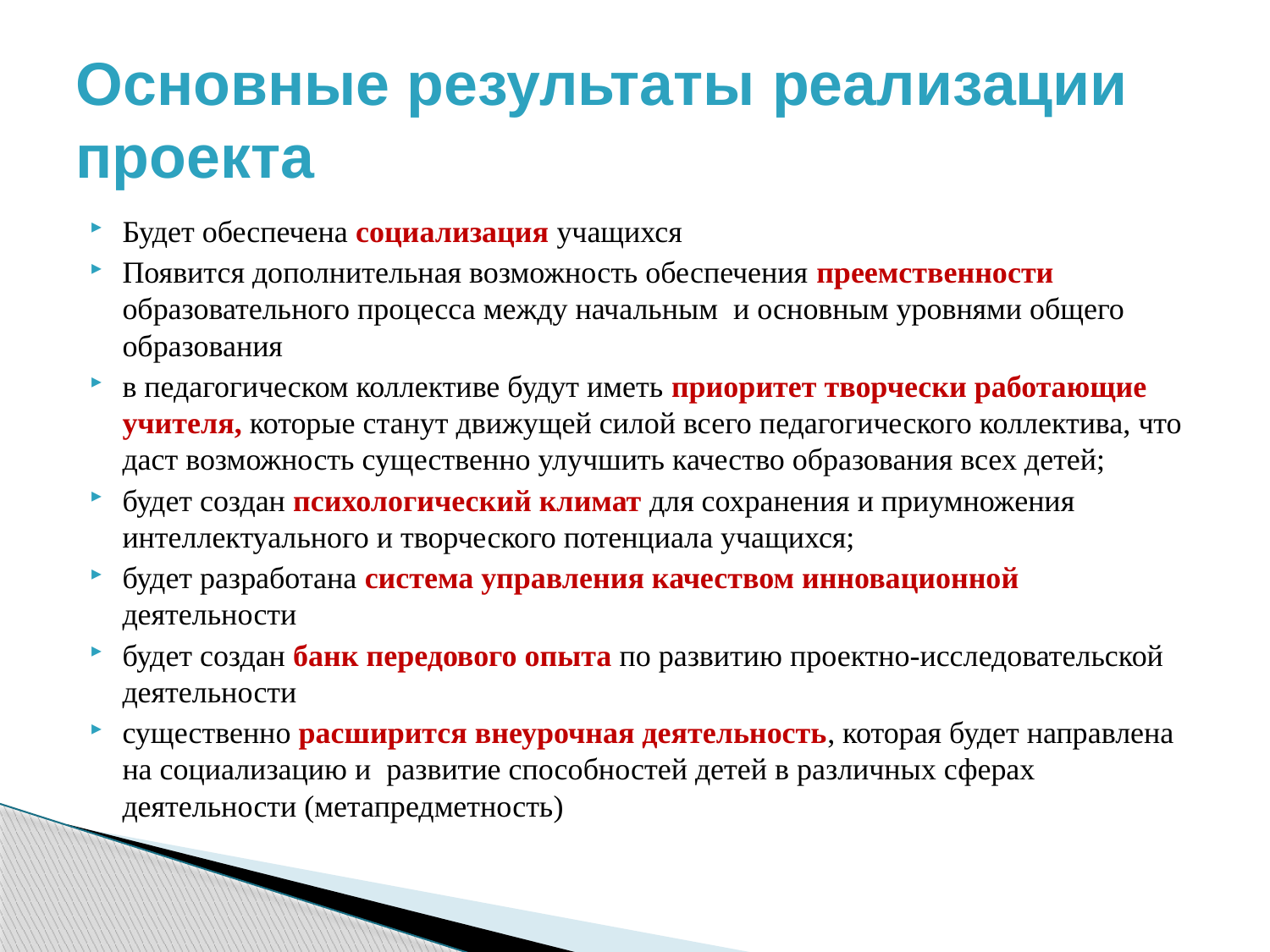

# Основные результаты реализации проекта
Будет обеспечена социализация учащихся
Появится дополнительная возможность обеспечения преемственности образовательного процесса между начальным  и основным уровнями общего образования
в педагогическом коллективе будут иметь приоритет творчески работающие учителя, которые станут движущей силой всего педагогического коллектива, что даст возможность существенно улучшить качество образования всех детей;
будет создан психологический климат для сохранения и приумножения интеллектуального и творческого потенциала учащихся;
будет разработана система управления качеством инновационной деятельности
будет создан банк передового опыта по развитию проектно-исследовательской деятельности
существенно расширится внеурочная деятельность, которая будет направлена на социализацию и  развитие способностей детей в различных сферах деятельности (метапредметность)